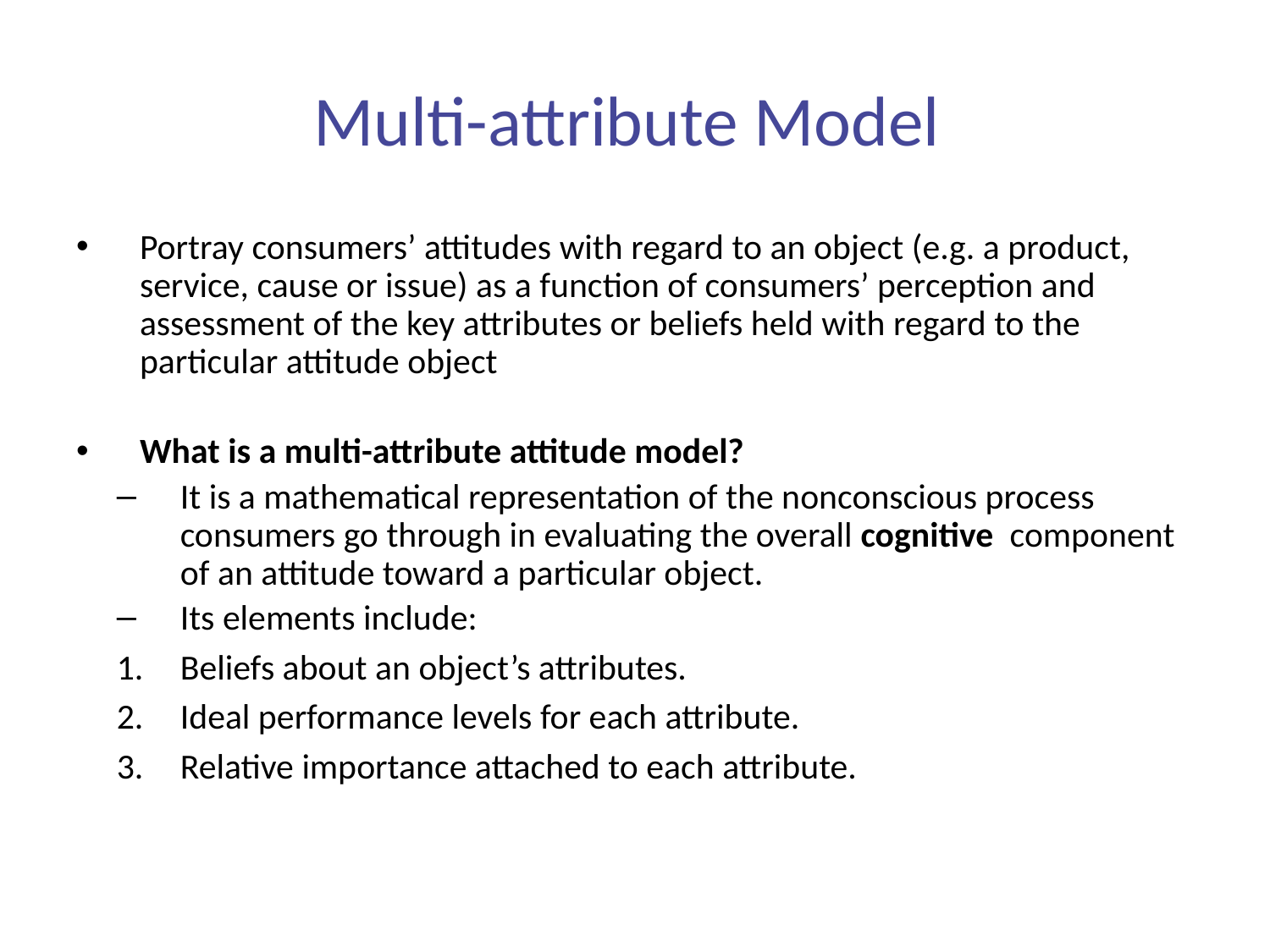

# Multi-attribute Model
Portray consumers’ attitudes with regard to an object (e.g. a product, service, cause or issue) as a function of consumers’ perception and assessment of the key attributes or beliefs held with regard to the particular attitude object

What is a multi-attribute attitude model?
It is a mathematical representation of the nonconscious process consumers go through in evaluating the overall cognitive  component of an attitude toward a particular object.
Its elements include:
Beliefs about an object’s attributes.
Ideal performance levels for each attribute.
Relative importance attached to each attribute.